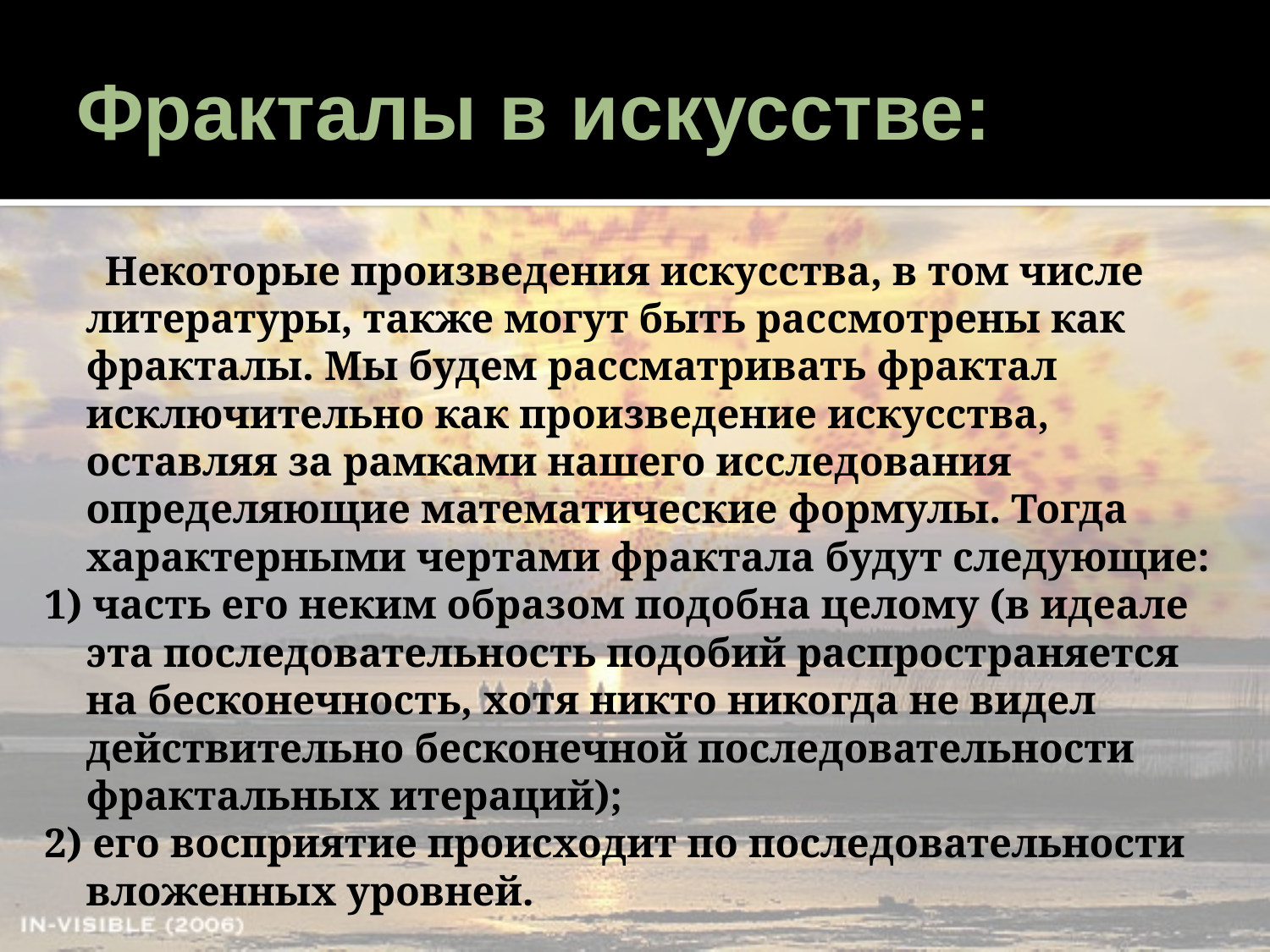

# Фракталы в искусстве:
       Некоторые произведения искусства, в том числе литературы, также могут быть рассмотрены как фракталы. Мы будем рассматривать фрактал исключительно как произведение искусства, оставляя за рамками нашего исследования определяющие математические формулы. Тогда характерными чертами фрактала будут следующие:
1) часть его неким образом подобна целому (в идеале эта последовательность подобий распространяется на бесконечность, хотя никто никогда не видел действительно бесконечной последовательности фрактальных итераций);
2) его восприятие происходит по последовательности вложенных уровней.